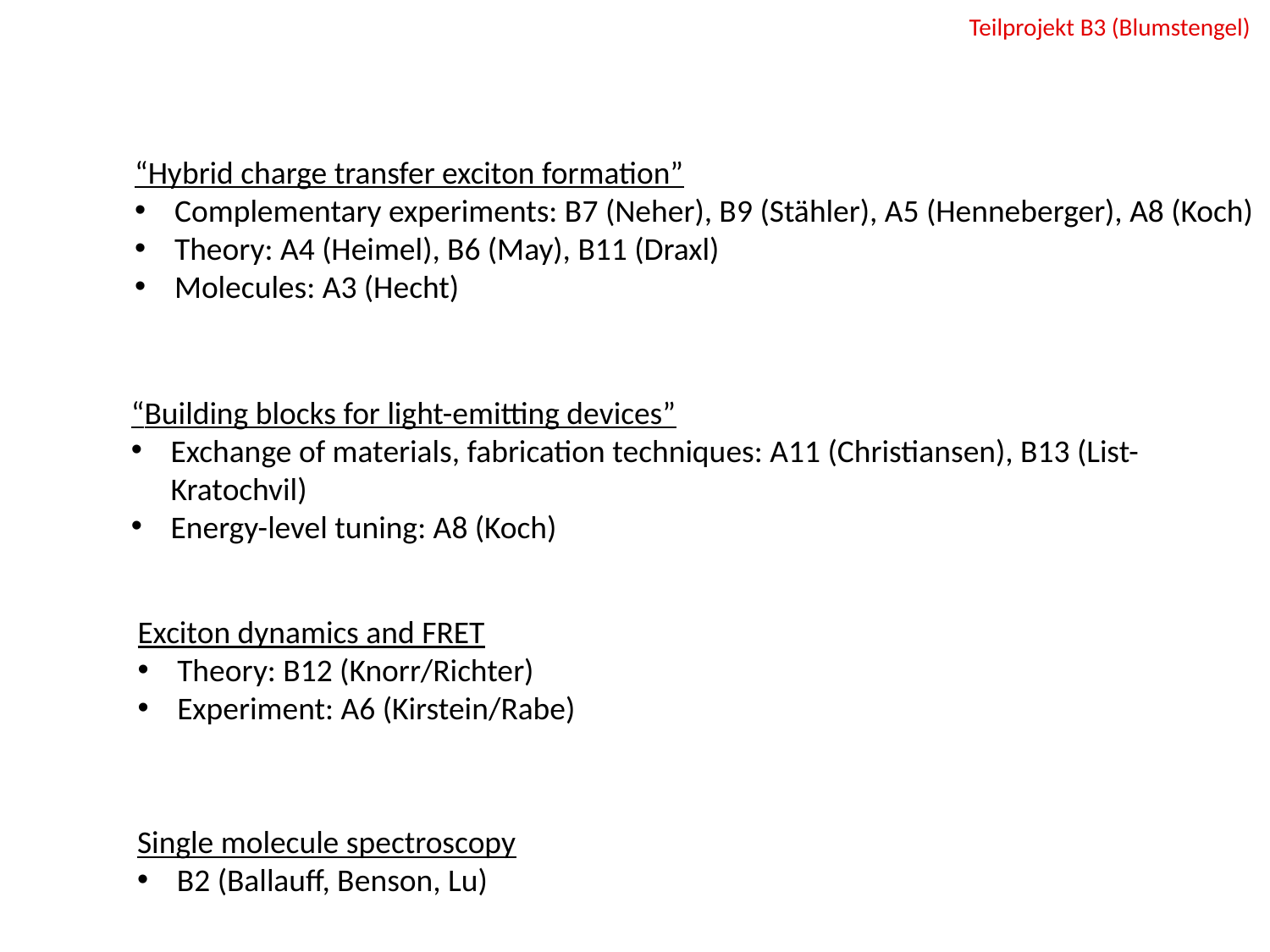

Teilprojekt B3 (Blumstengel)
“Hybrid charge transfer exciton formation”
Complementary experiments: B7 (Neher), B9 (Stähler), A5 (Henneberger), A8 (Koch)
Theory: A4 (Heimel), B6 (May), B11 (Draxl)
Molecules: A3 (Hecht)
“Building blocks for light-emitting devices”
Exchange of materials, fabrication techniques: A11 (Christiansen), B13 (List-Kratochvil)
Energy-level tuning: A8 (Koch)
Exciton dynamics and FRET
Theory: B12 (Knorr/Richter)
Experiment: A6 (Kirstein/Rabe)
Single molecule spectroscopy
B2 (Ballauff, Benson, Lu)